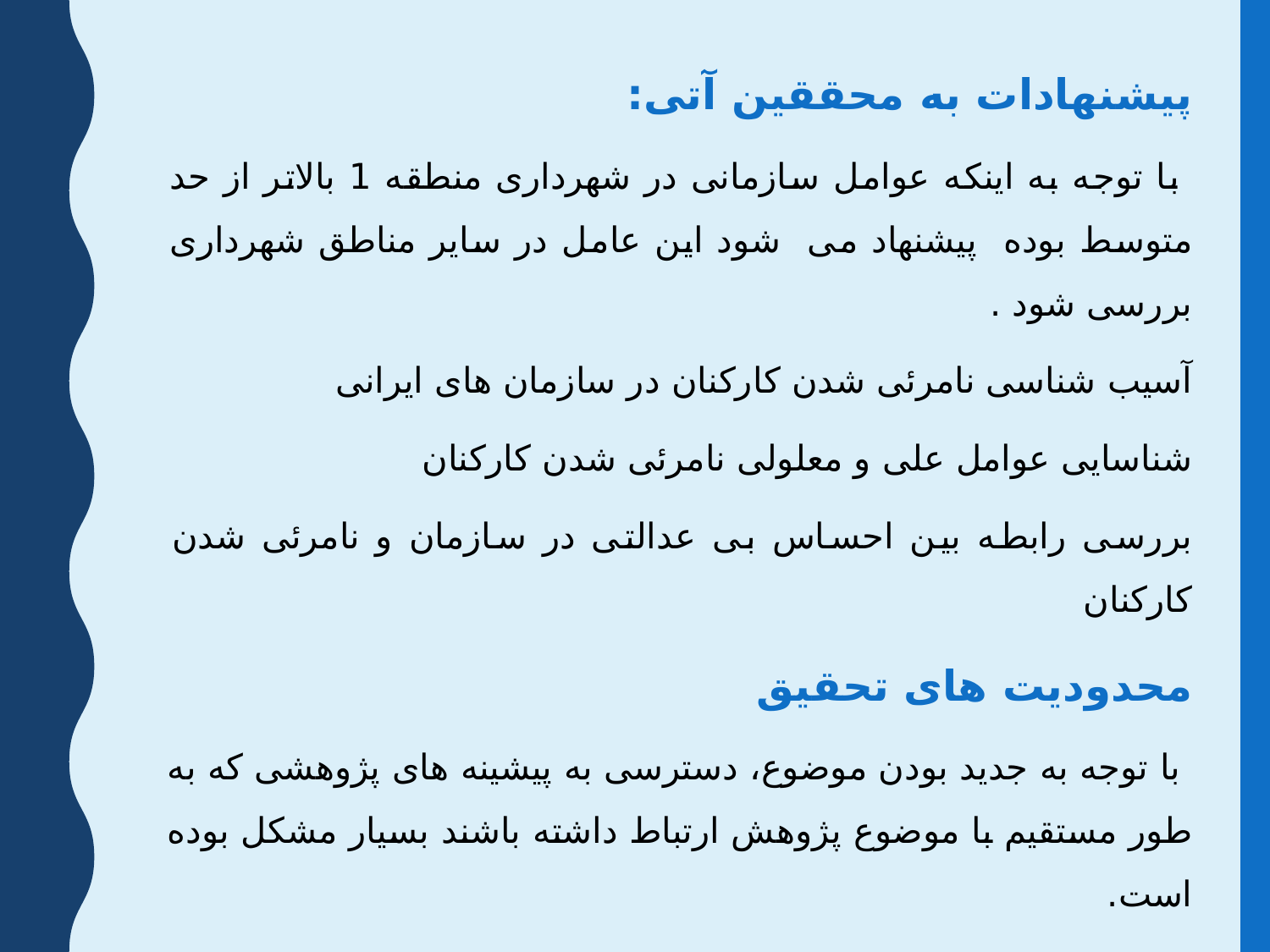

پیشنهادات به محققین آتی:
 با توجه به اینکه عوامل سازمانی در شهرداری منطقه 1 بالاتر از حد متوسط بوده  پیشنهاد می  شود این عامل در سایر مناطق شهرداری بررسی شود .
آسیب شناسی نامرئی شدن کارکنان در سازمان های ایرانی
شناسایی عوامل علی و معلولی نامرئی شدن کارکنان
بررسی رابطه بین احساس بی عدالتی در سازمان و نامرئی شدن کارکنان
محدودیت های تحقیق
 با توجه به جدید بودن موضوع، دسترسی به پیشینه های پژوهشی که به طور مستقيم با موضوع پژوهش ارتباط داشته باشند بسیار مشکل بوده است.